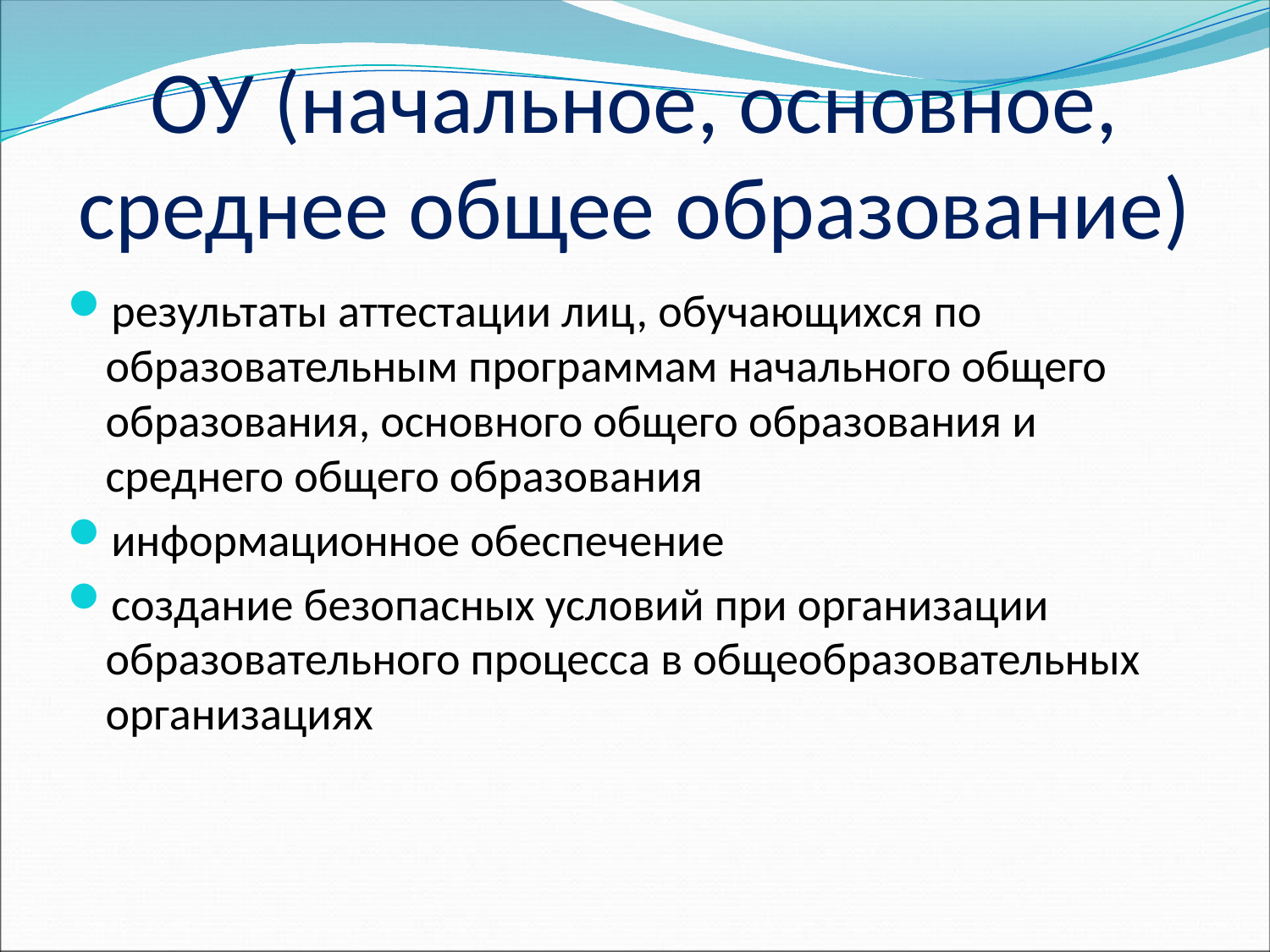

# ОУ (начальное, основное, среднее общее образование)
результаты аттестации лиц, обучающихся по образовательным программам начального общего образования, основного общего образования и среднего общего образования
информационное обеспечение
создание безопасных условий при организации образовательного процесса в общеобразовательных организациях